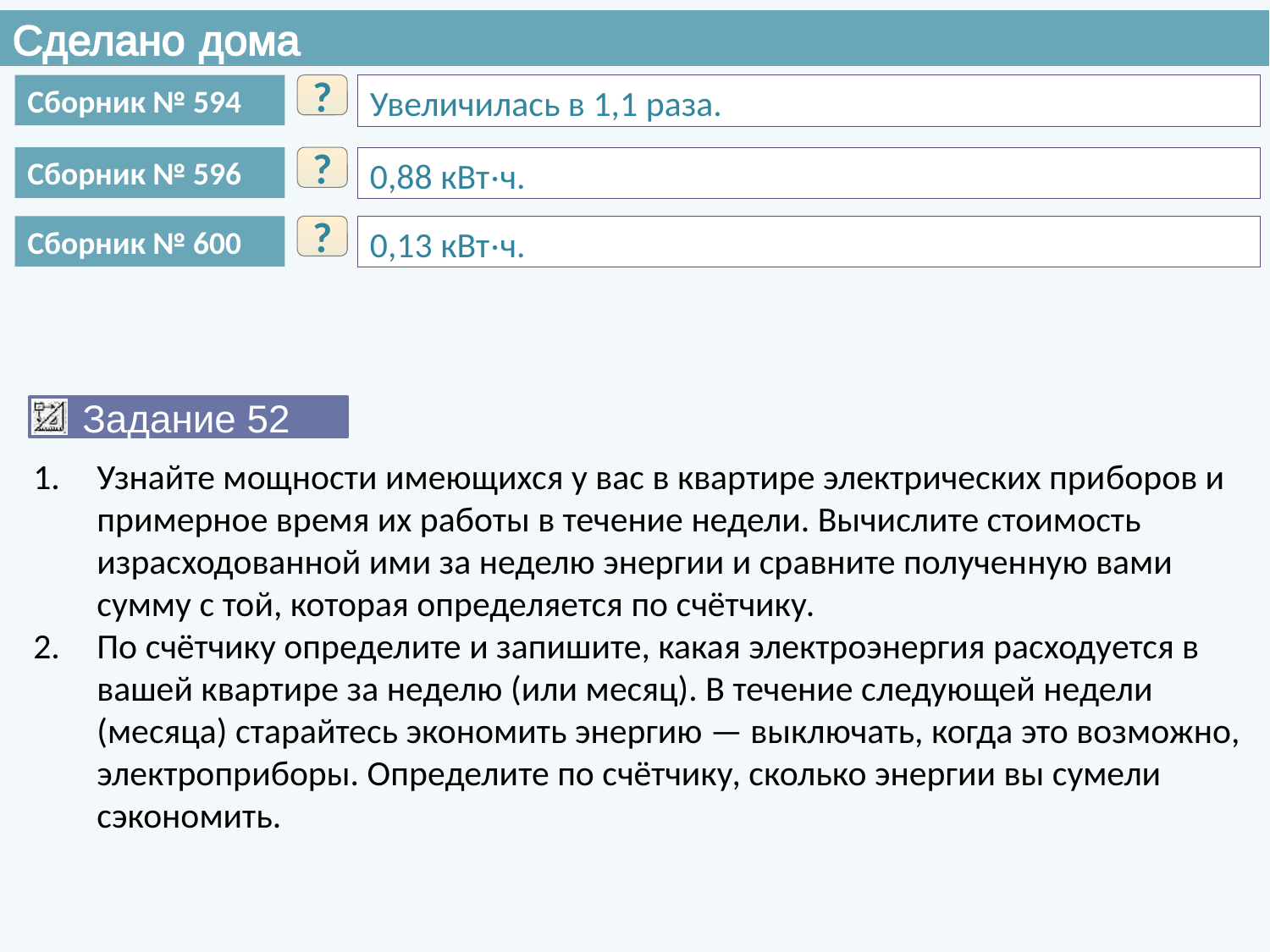

Сделано дома
Сборник № 594
?
Увеличилась в 1,1 раза.
Сборник № 596
?
0,88 кВт·ч.
Сборник № 600
?
0,13 кВт·ч.

Задание 52
Узнайте мощности имеющихся у вас в квартире электрических при­боров и примерное время их работы в течение недели. Вычислите сто­имость израсходованной ими за неделю энергии и сравните получен­ную вами сумму с той, которая определяется по счётчику.
По счётчику определите и запишите, какая электроэнергия расходу­ется в вашей квартире за неделю (или месяц). В течение следующей недели (месяца) старайтесь экономить энергию — выключать, когда это возможно, электроприборы. Определите по счётчику, сколько энергии вы сумели сэкономить.